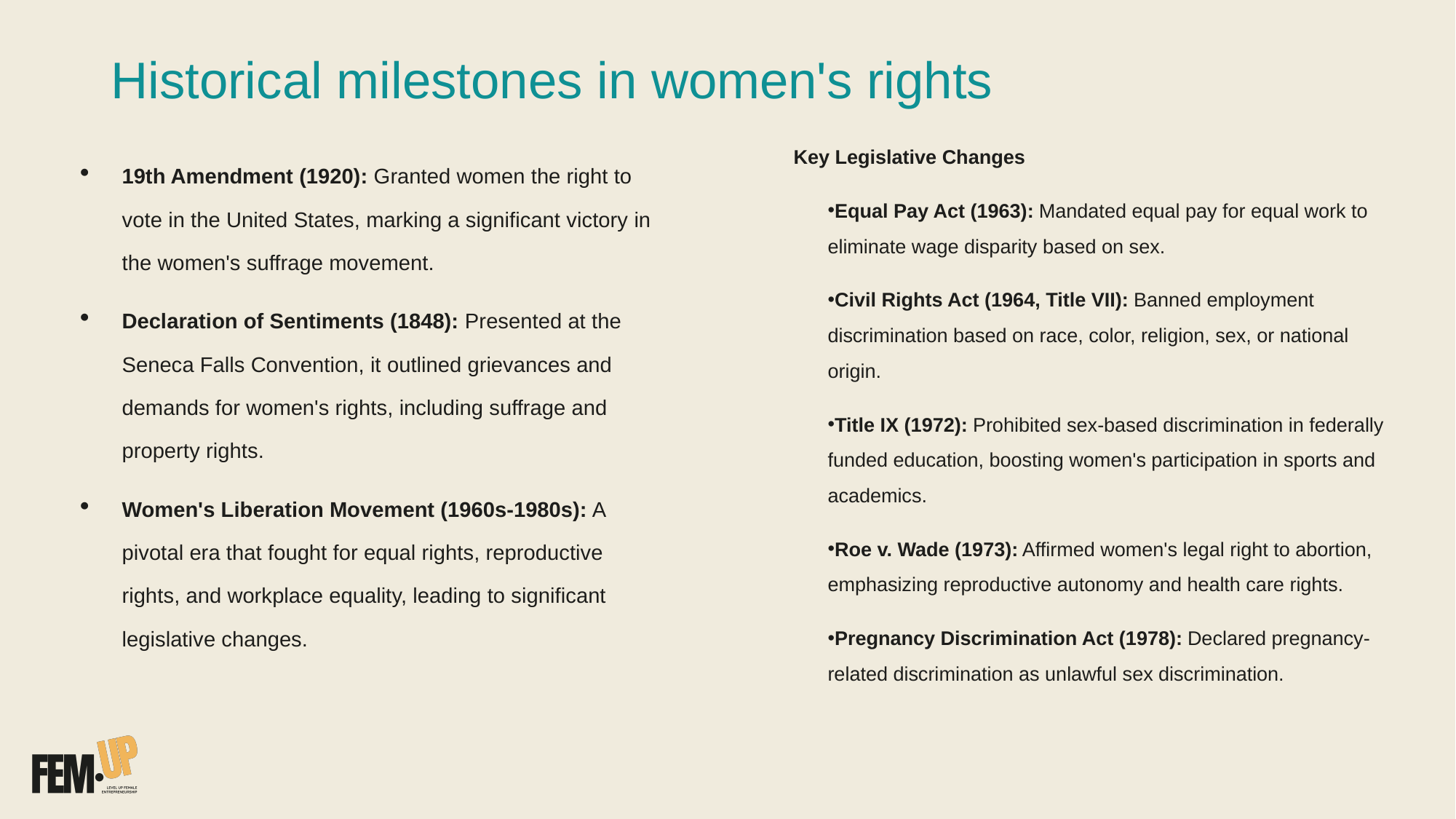

# Historical milestones in women's rights
Key Legislative Changes
Equal Pay Act (1963): Mandated equal pay for equal work to eliminate wage disparity based on sex.
Civil Rights Act (1964, Title VII): Banned employment discrimination based on race, color, religion, sex, or national origin.
Title IX (1972): Prohibited sex-based discrimination in federally funded education, boosting women's participation in sports and academics.
Roe v. Wade (1973): Affirmed women's legal right to abortion, emphasizing reproductive autonomy and health care rights.
Pregnancy Discrimination Act (1978): Declared pregnancy-related discrimination as unlawful sex discrimination.

19th Amendment (1920): Granted women the right to vote in the United States, marking a significant victory in the women's suffrage movement.
Declaration of Sentiments (1848): Presented at the Seneca Falls Convention, it outlined grievances and demands for women's rights, including suffrage and property rights.
Women's Liberation Movement (1960s-1980s): A pivotal era that fought for equal rights, reproductive rights, and workplace equality, leading to significant legislative changes.